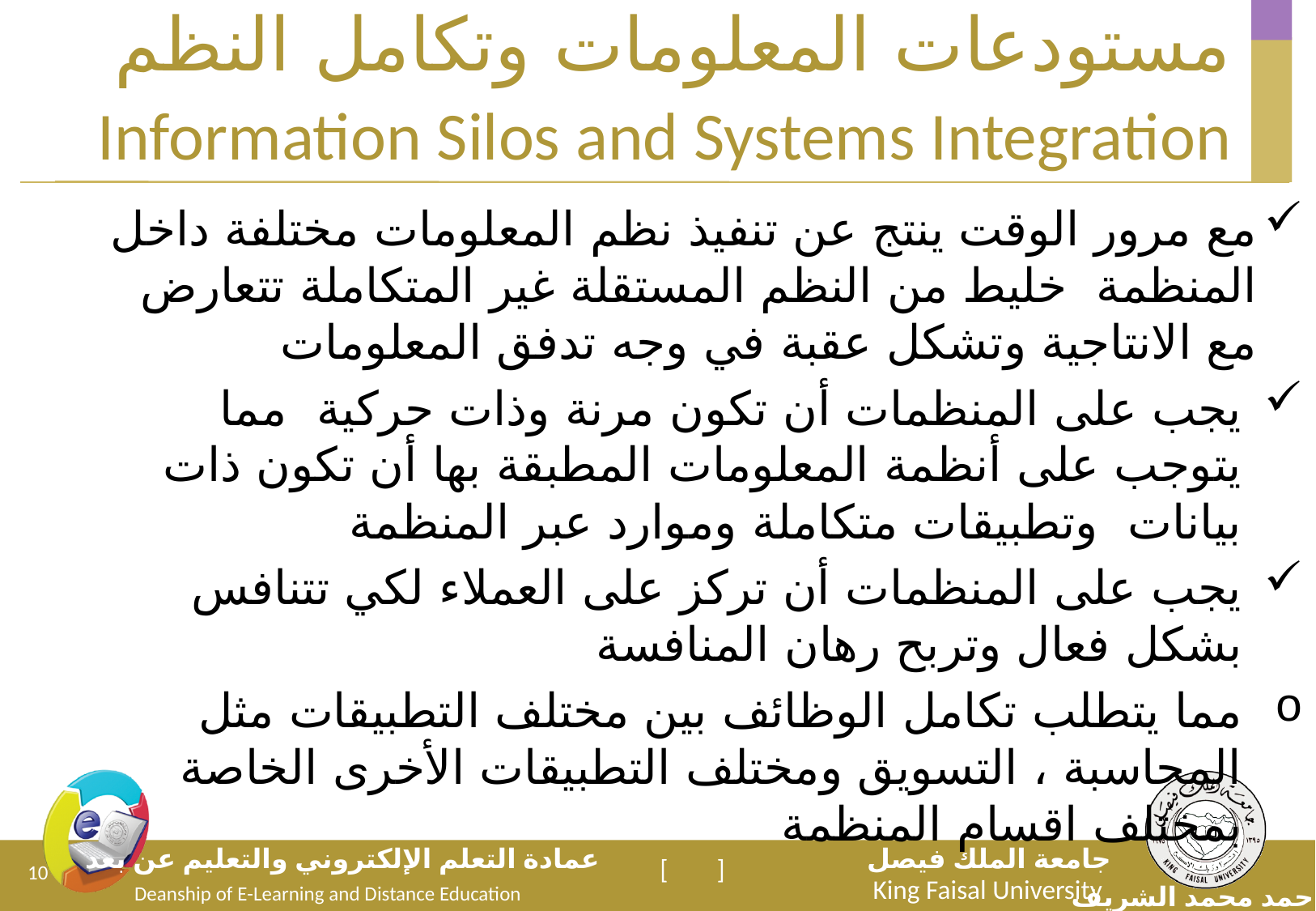

# مستودعات المعلومات وتكامل النظم Information Silos and Systems Integration
مع مرور الوقت ينتج عن تنفيذ نظم المعلومات مختلفة داخل المنظمة  خليط من النظم المستقلة غير المتكاملة تتعارض مع الانتاجية وتشكل عقبة في وجه تدفق المعلومات
يجب على المنظمات أن تكون مرنة وذات حركية  مما يتوجب على أنظمة المعلومات المطبقة بها أن تكون ذات  بيانات  وتطبيقات متكاملة وموارد عبر المنظمة
يجب على المنظمات أن تركز على العملاء لكي تتنافس بشكل فعال وتربح رهان المنافسة
مما يتطلب تكامل الوظائف بين مختلف التطبيقات مثل المحاسبة ، التسويق ومختلف التطبيقات الأخرى الخاصة بمختلف اقسام المنظمة
10